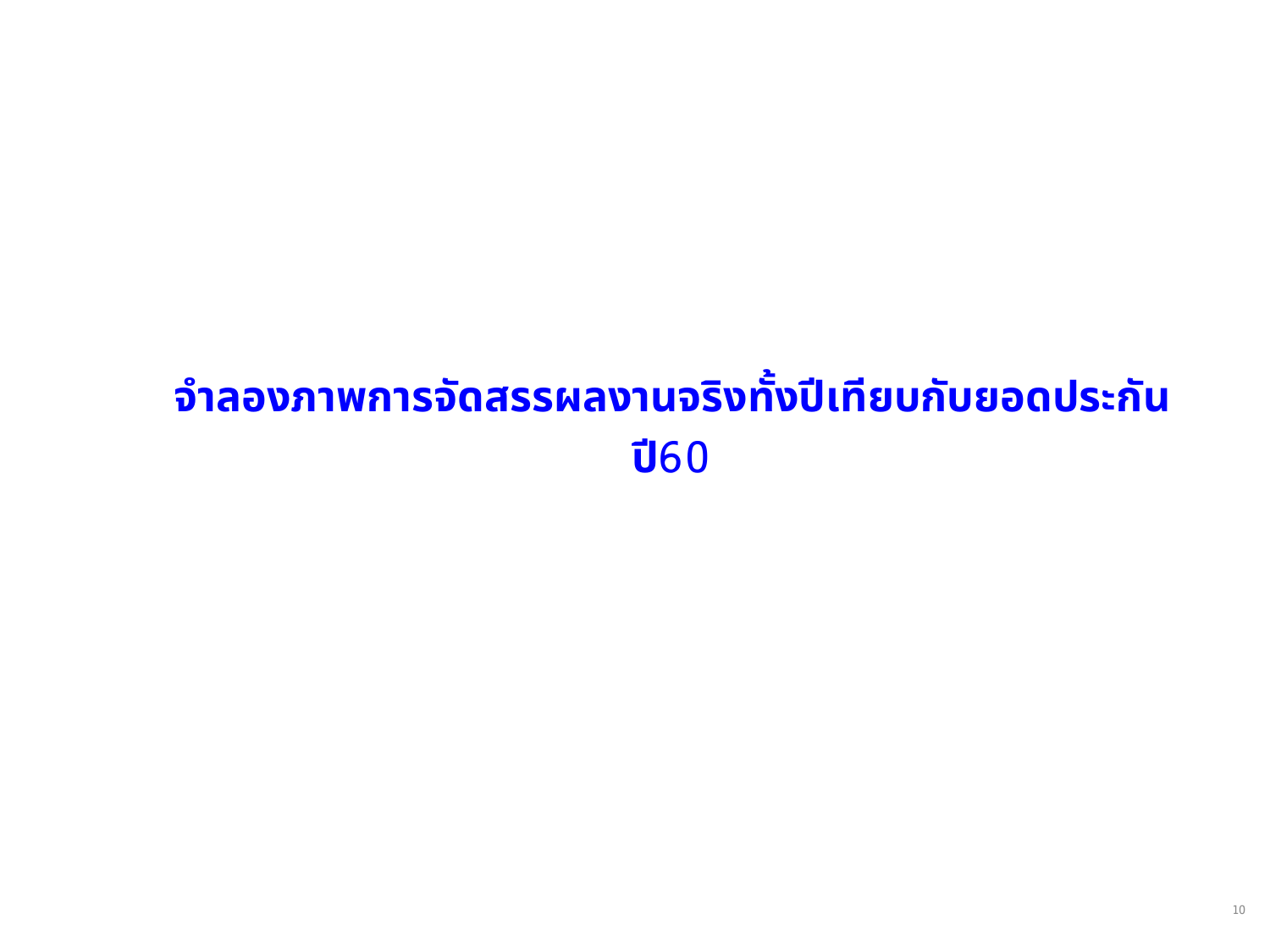

# จำลองภาพการจัดสรรผลงานจริงทั้งปีเทียบกับยอดประกัน ปี60
10